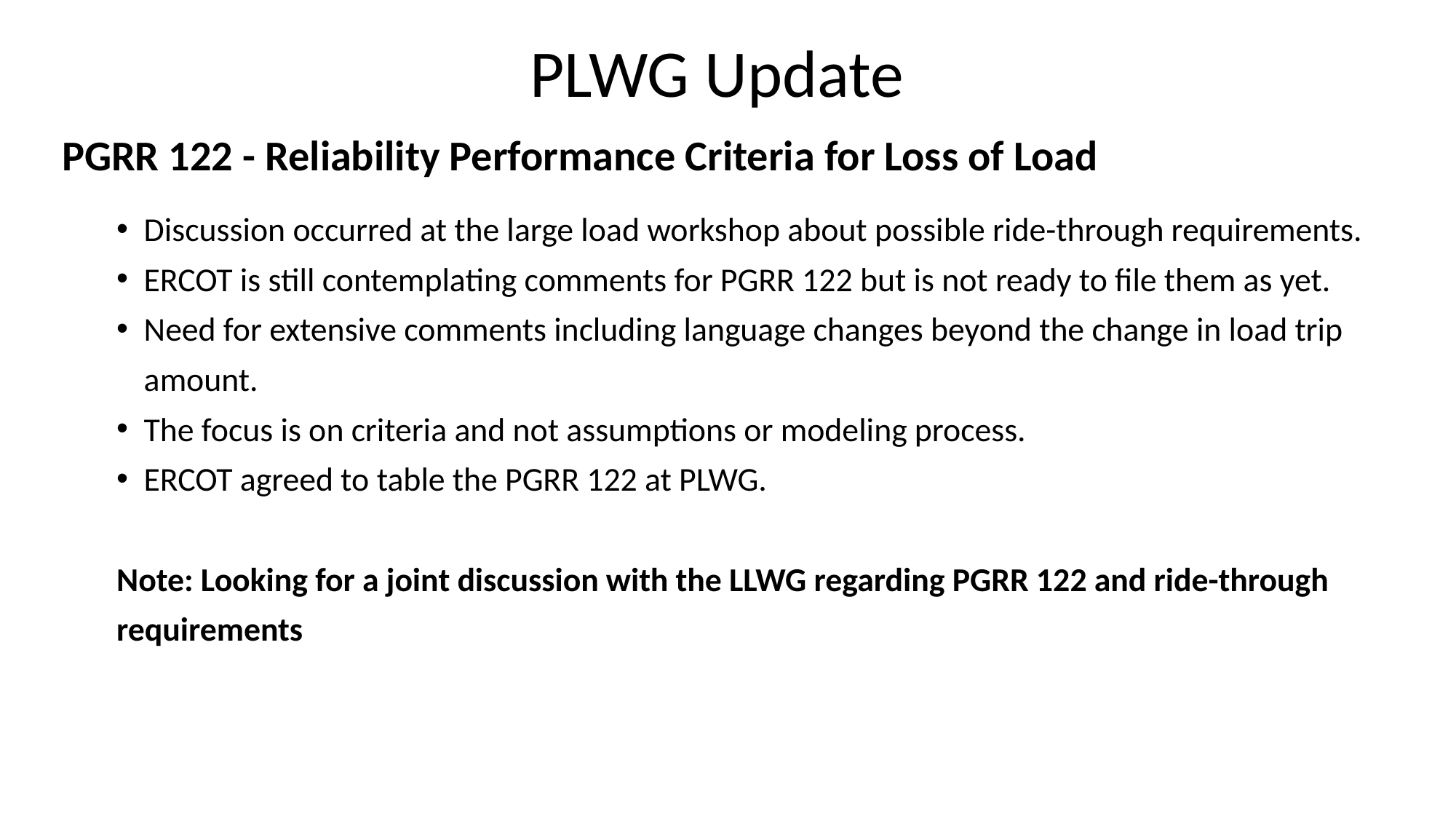

# PLWG Update
PGRR 122 - Reliability Performance Criteria for Loss of Load
Discussion occurred at the large load workshop about possible ride-through requirements.
ERCOT is still contemplating comments for PGRR 122 but is not ready to file them as yet.
Need for extensive comments including language changes beyond the change in load trip amount.
The focus is on criteria and not assumptions or modeling process.
ERCOT agreed to table the PGRR 122 at PLWG.

Note: Looking for a joint discussion with the LLWG regarding PGRR 122 and ride-through requirements